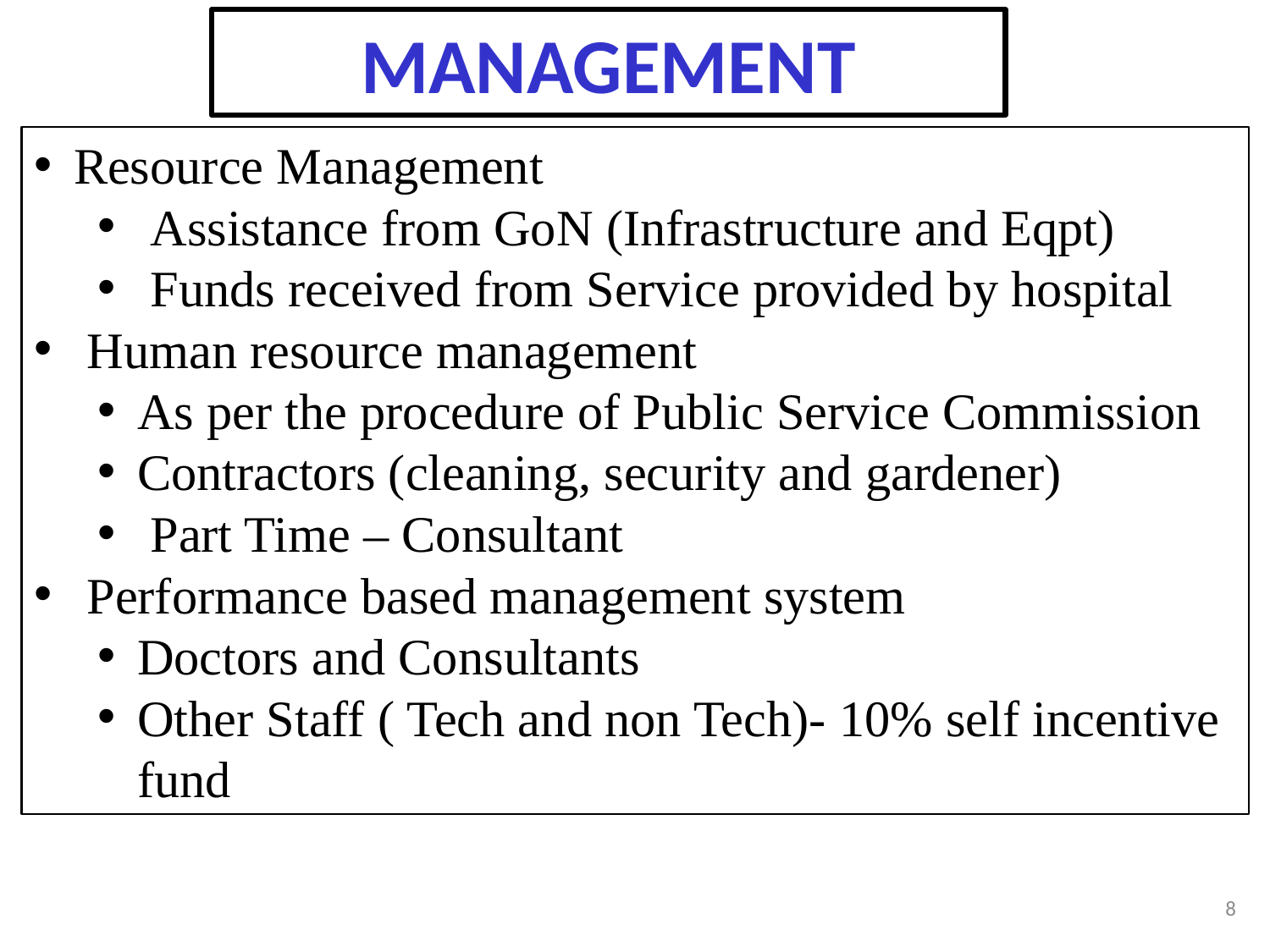

MANAGEMENT

Resource Management
 Assistance from GoN (Infrastructure and Eqpt)
 Funds received from Service provided by hospital
 Human resource management
As per the procedure of Public Service Commission
Contractors (cleaning, security and gardener)
 Part Time – Consultant
 Performance based management system
Doctors and Consultants
Other Staff ( Tech and non Tech)- 10% self incentive fund
8